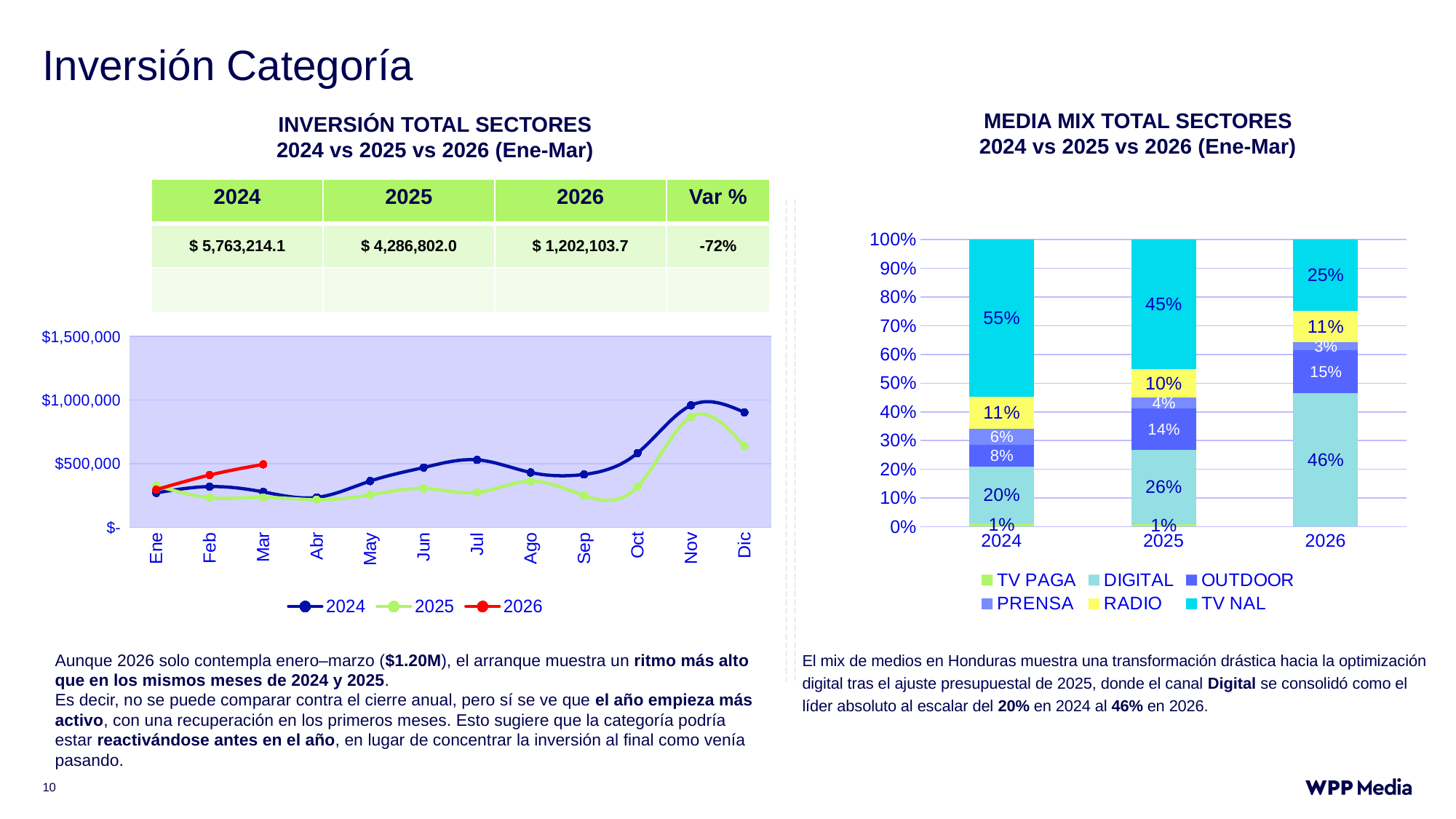

# Inversión Categoría
MEDIA MIX TOTAL SECTORES
2024 vs 2025 vs 2026 (Ene-Mar)
INVERSIÓN TOTAL SECTORES
2024 vs 2025 vs 2026 (Ene-Mar)
| 2024 | 2025 | 2026 | Var % |
| --- | --- | --- | --- |
| $ 5,763,214.1 | $ 4,286,802.0 | $ 1,202,103.7 | -72% |
|  |  |  |  |

### Chart

| Category | TV PAGA | DIGITAL | OUTDOOR | PRENSA | RADIO | TV NAL |
|---|---|---|---|---|---|---|
| 2024 | 0.010971658951688503 | 0.19859563342394682 | 0.07649590962918634 | 0.05519401932146243 | 0.11158253395026921 | 0.5471602447234466 |
| 2025 | 0.007407539710459549 | 0.26025319748563286 | 0.14444039788569427 | 0.036656103615125744 | 0.10061387314033834 | 0.4506288881627492 |
| 2026 | None | 0.4637406967773524 | 0.1514219486479487 | 0.026165124619767416 | 0.11071108019013355 | 0.24702882175618052 |

### Chart

| Category | 2024 | 2025 | 2026 |
|---|---|---|---|
| Ene | 270897.2240712608 | 328621.4177651492 | 295950.5835743349 |
| Feb | 320310.96641184145 | 233215.71742657459 | 411134.74241265823 |
| Mar | 278557.02231391135 | 235590.66577524136 | 495018.3579768197 |
| Abr | 235343.93671254898 | 217288.28400407874 | None |
| May | 363605.0973422921 | 254886.3743637201 | None |
| Jun | 470247.82378152414 | 305511.81182259106 | None |
| Jul | 530667.8032298988 | 274412.1501095634 | None |
| Ago | 431242.54319700506 | 362935.43833819026 | None |
| Sep | 415823.66651100473 | 250122.61620518466 | None |
| Oct | 584092.8158462353 | 318896.42491690937 | None |
| Nov | 958561.9411903403 | 868420.908455026 | None |
| Dic | 903863.2801166332 | 636900.18890575 | None |
Aunque 2026 solo contempla enero–marzo ($1.20M), el arranque muestra un ritmo más alto que en los mismos meses de 2024 y 2025.
Es decir, no se puede comparar contra el cierre anual, pero sí se ve que el año empieza más activo, con una recuperación en los primeros meses. Esto sugiere que la categoría podría estar reactivándose antes en el año, en lugar de concentrar la inversión al final como venía pasando.

El mix de medios en Honduras muestra una transformación drástica hacia la optimización digital tras el ajuste presupuestal de 2025, donde el canal Digital se consolidó como el líder absoluto al escalar del 20% en 2024 al 46% en 2026.
10